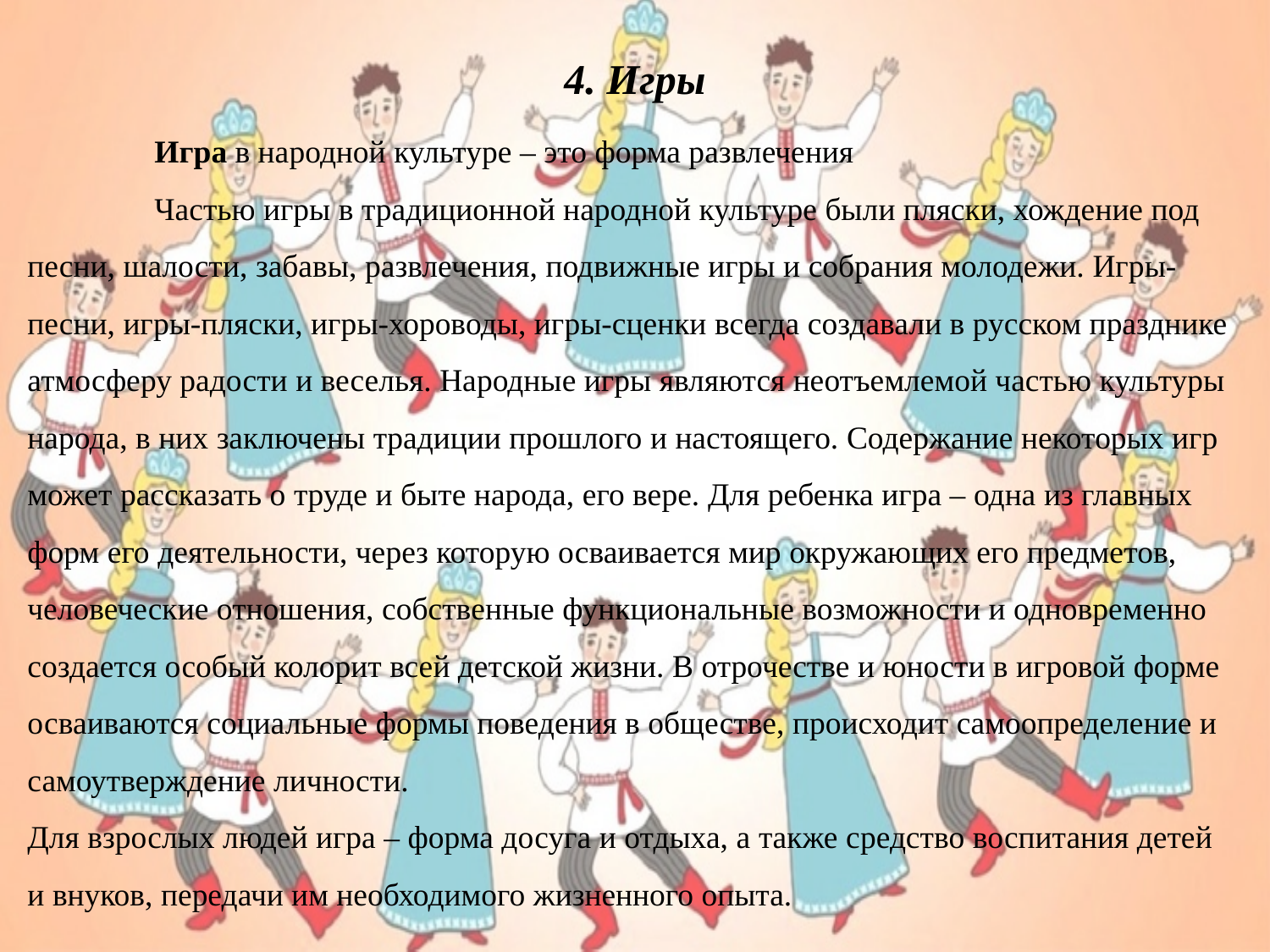

4. Игры
	Игра в народной культуре – это форма развлечения
	Частью игры в традиционной народной культуре были пляски, хождение под песни, шалости, забавы, развлечения, подвижные игры и собрания молодежи. Игры-песни, игры-пляски, игры-хороводы, игры-сценки всегда создавали в русском празднике атмосферу радости и веселья. Народные игры являются неотъемлемой частью культуры народа, в них заключены традиции прошлого и настоящего. Содержание некоторых игр может рассказать о труде и быте народа, его вере. Для ребенка игра – одна из главных форм его деятельности, через которую осваивается мир окружающих его предметов, человеческие отношения, собственные функциональные возможности и одновременно создается особый колорит всей детской жизни. В отрочестве и юности в игровой форме осваиваются социальные формы поведения в обществе, происходит самоопределение и самоутверждение личности.
Для взрослых людей игра – форма досуга и отдыха, а также средство воспитания детей и внуков, передачи им необходимого жизненного опыта.